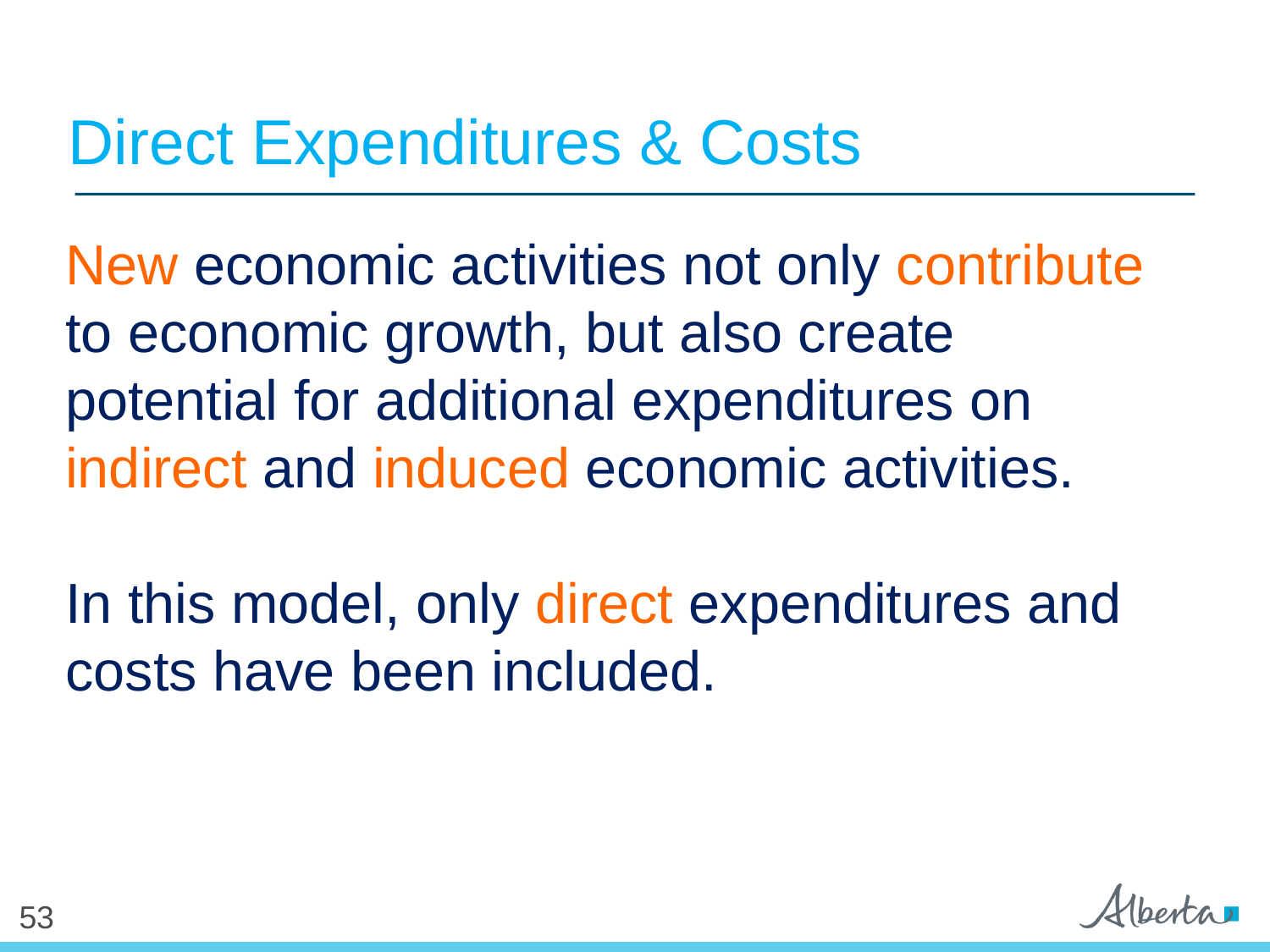

Direct Expenditures & Costs
New economic activities not only contribute to economic growth, but also create potential for additional expenditures on indirect and induced economic activities.

In this model, only direct expenditures and costs have been included.
53